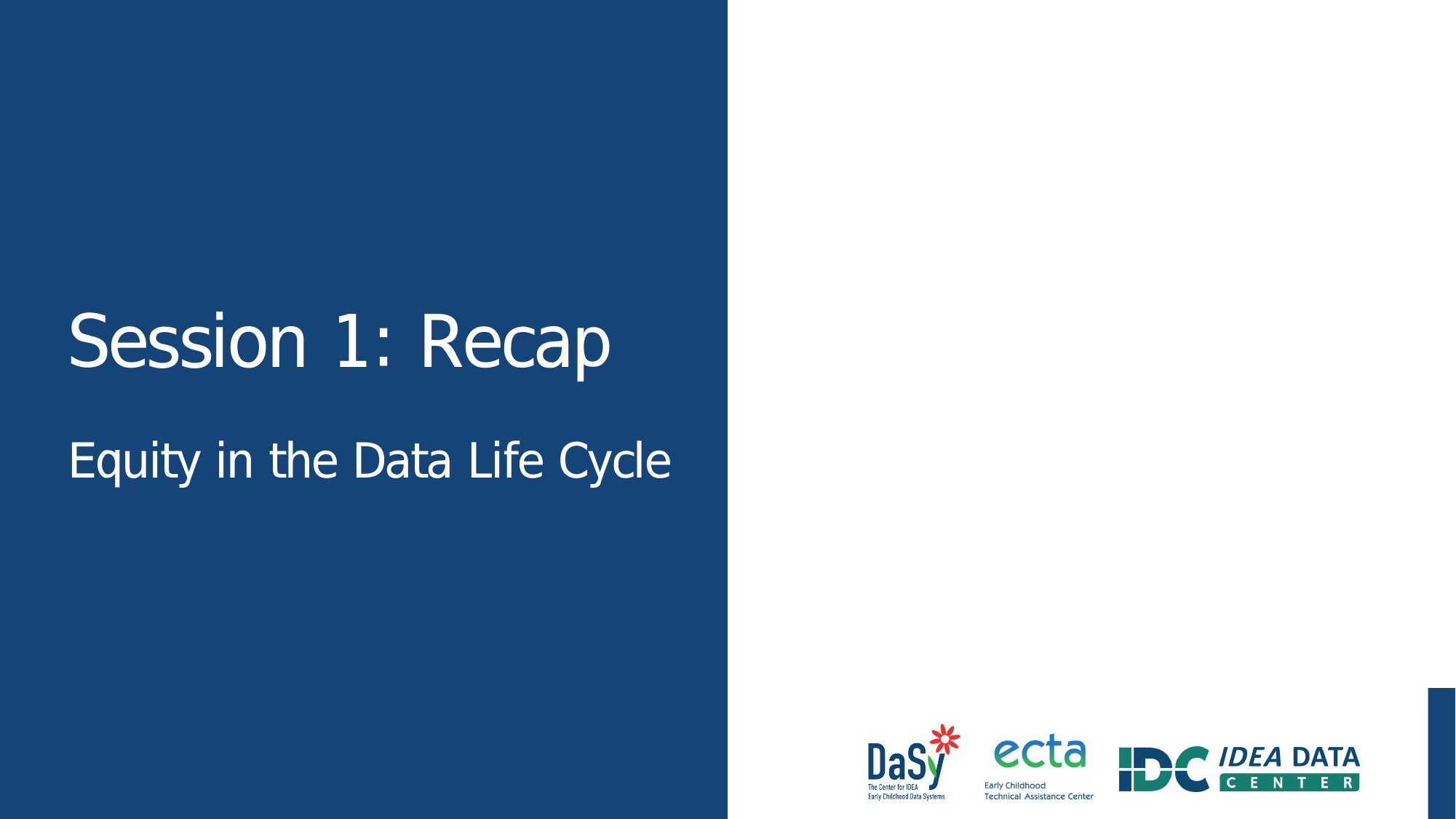

# Session 1: Recap
Equity in the Data Life Cycle